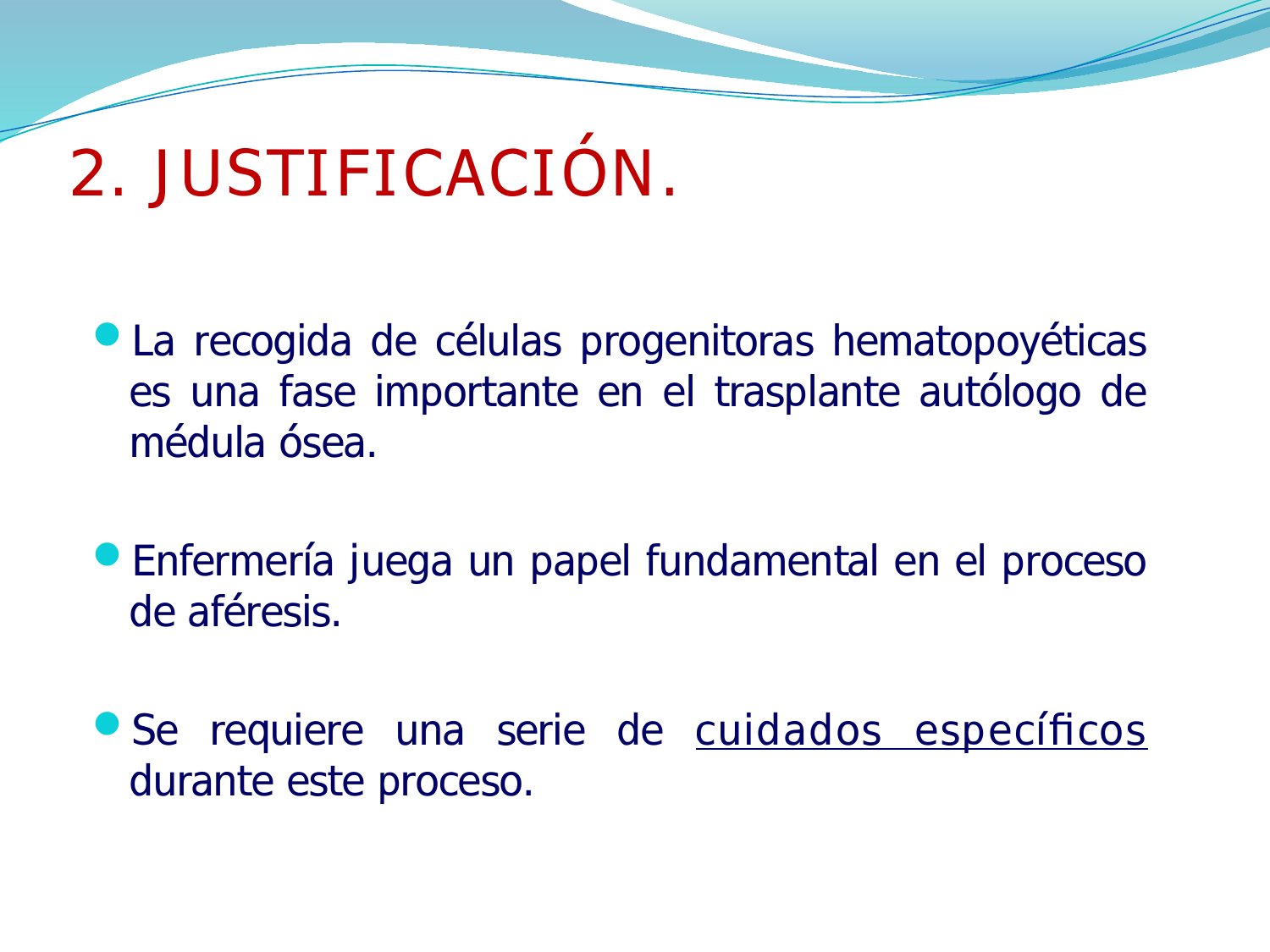

# 2. JUSTIFICACIÓN.
La recogida de células progenitoras hematopoyéticas es una fase importante en el trasplante autólogo de médula ósea.

Enfermería juega un papel fundamental en el proceso de aféresis.

Se requiere una serie de cuidados específicos durante este proceso.